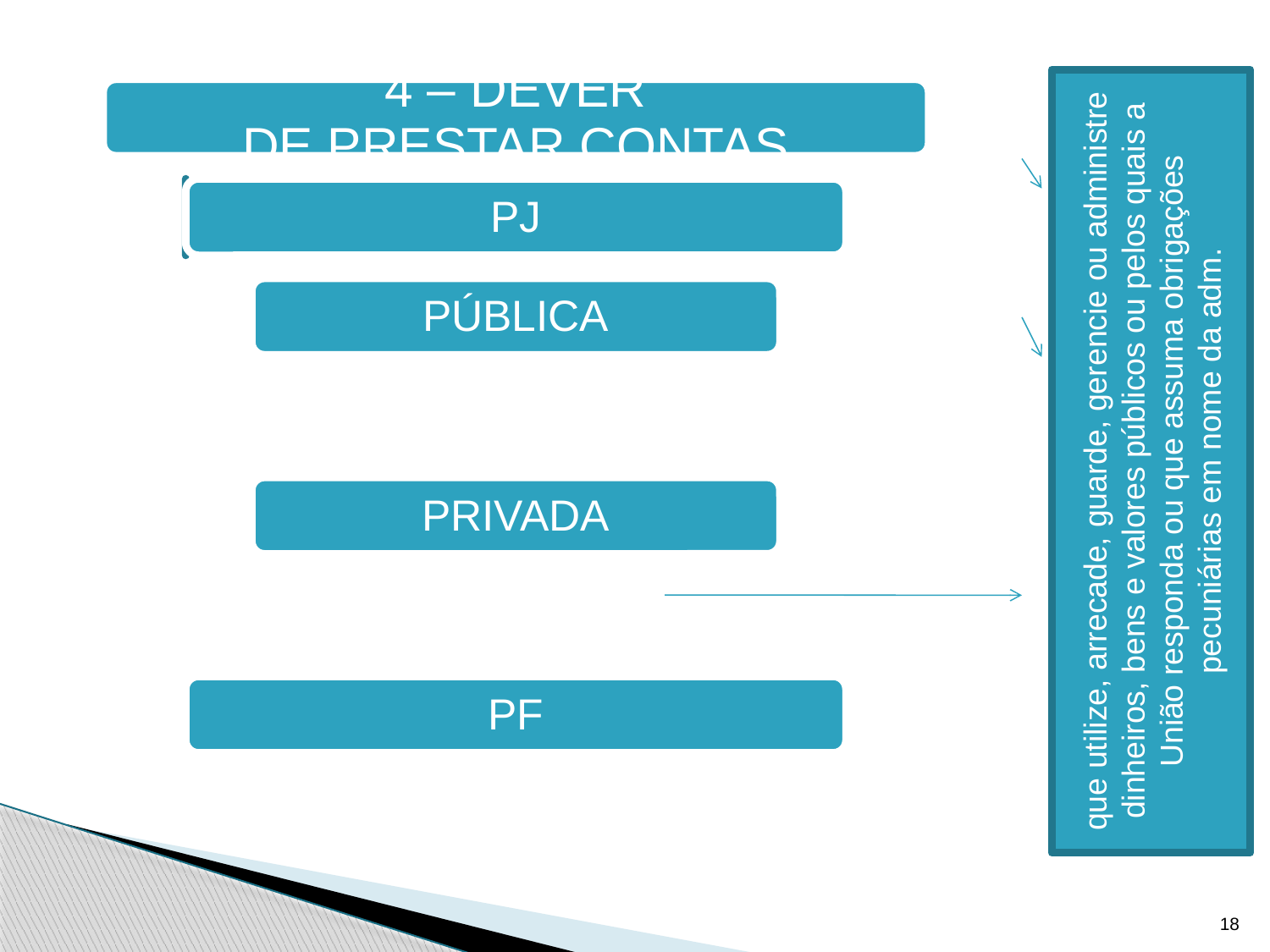

que utilize, arrecade, guarde, gerencie ou administre dinheiros, bens e valores públicos ou pelos quais a União responda ou que assuma obrigações pecuniárias em nome da adm.
4 – DEVER
DE PRESTAR CONTAS
PJ
PÚBLICA
PRIVADA
PF
18